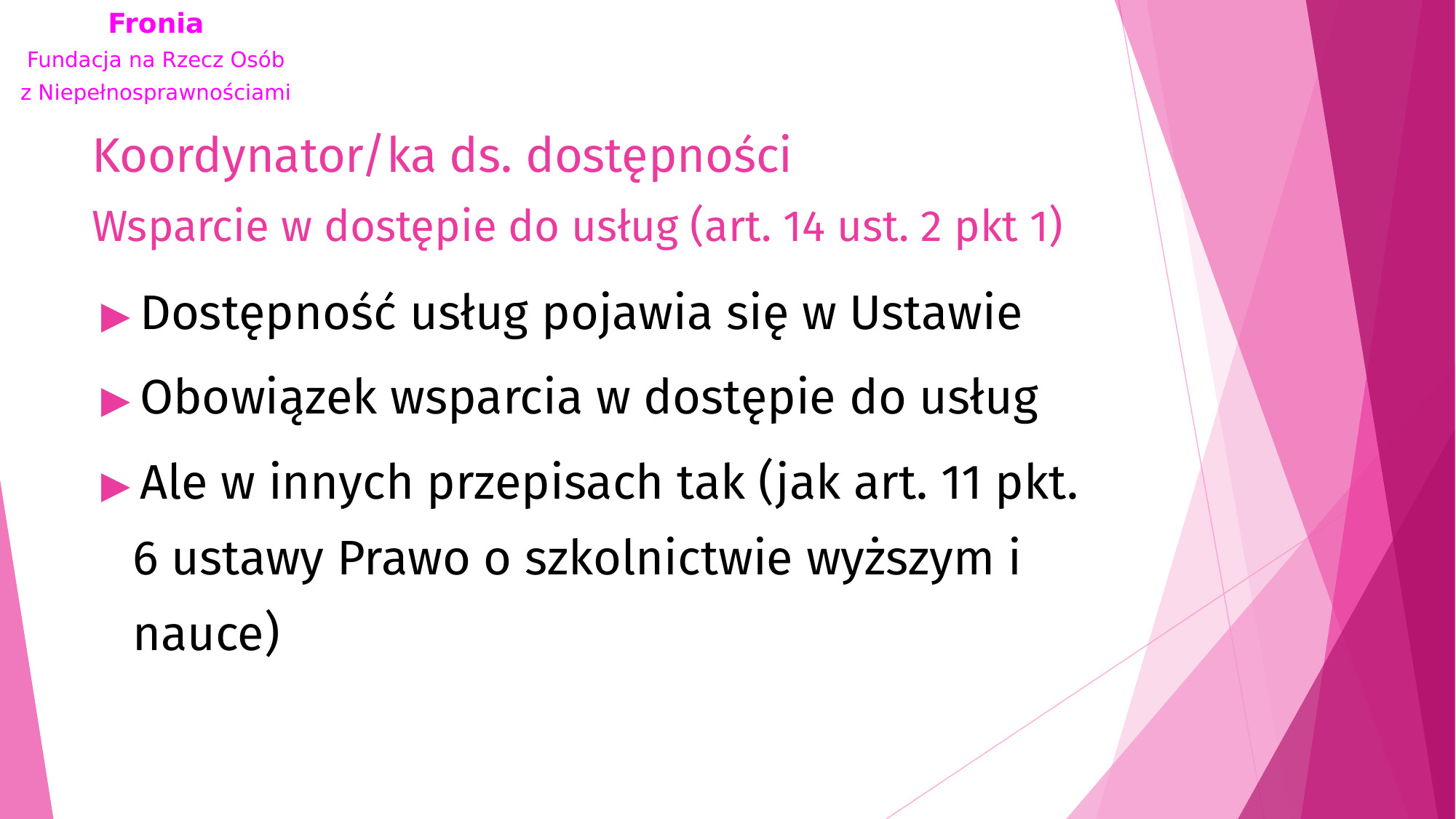

# Koordynator/ka ds. dostępności Wsparcie w dostępie do usług (art. 14 ust. 2 pkt 1)
Dostępność usług pojawia się w Ustawie
Obowiązek wsparcia w dostępie do usług
Ale w innych przepisach tak (jak art. 11 pkt. 6 ustawy Prawo o szkolnictwie wyższym i nauce)